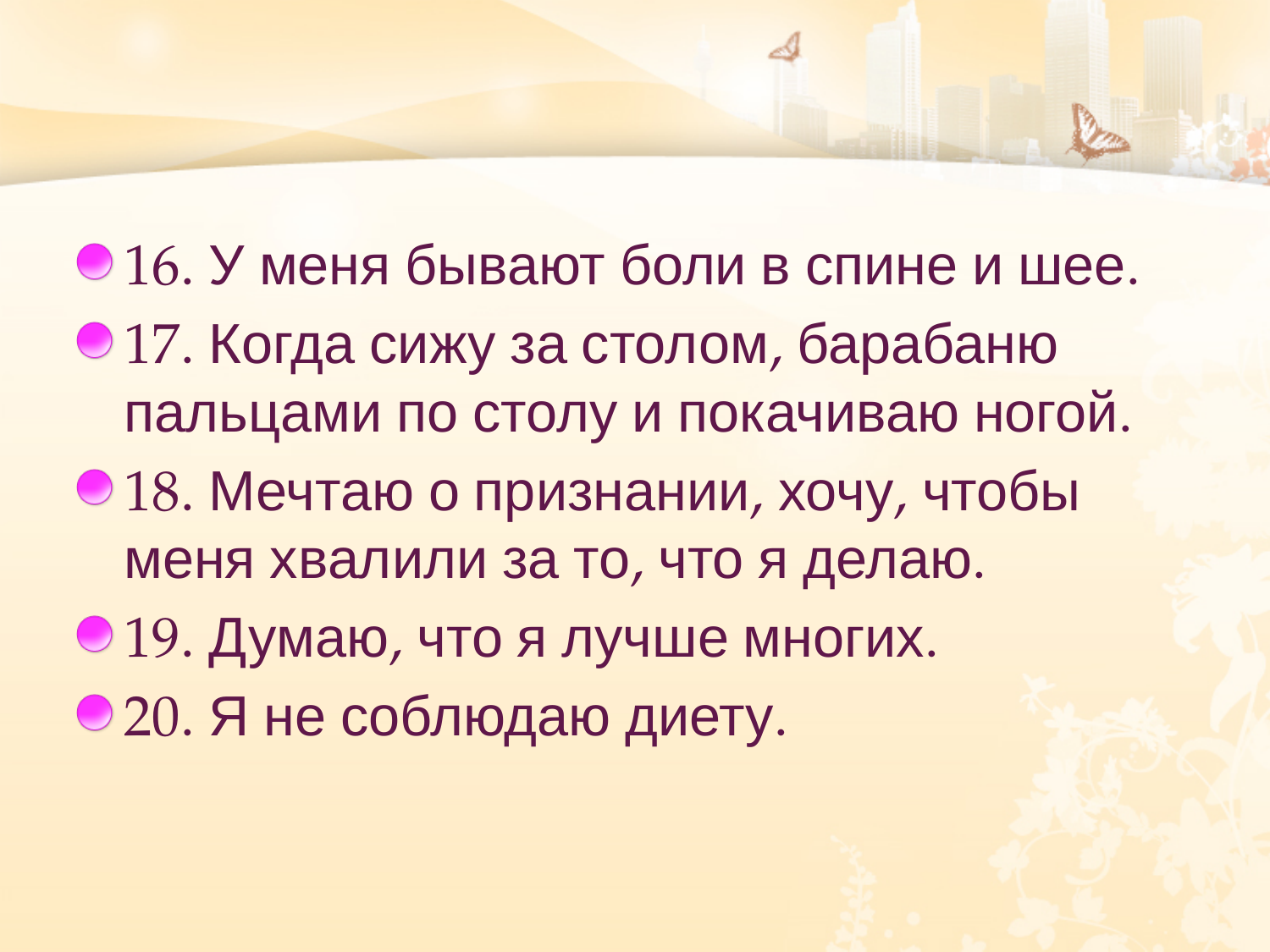

16. У меня бывают боли в спине и шее.
17. Когда сижу за столом, барабаню пальцами по столу и покачиваю ногой.
18. Мечтаю о признании, хочу, чтобы меня хвалили за то, что я делаю.
19. Думаю, что я лучше многих.
20. Я не соблюдаю диету.